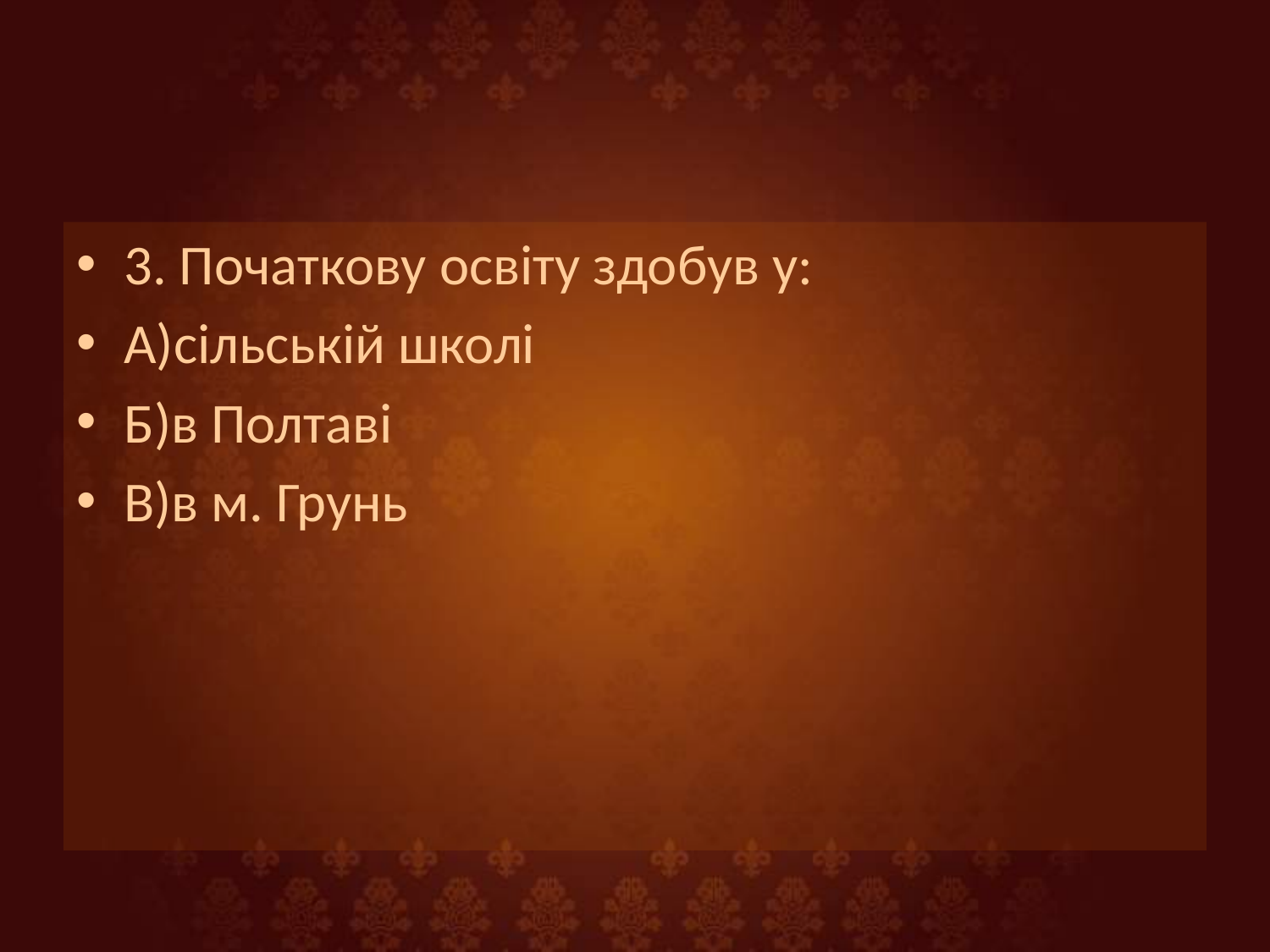

#
3. Початкову освіту здобув у:
А)сільській школі
Б)в Полтаві
В)в м. Грунь